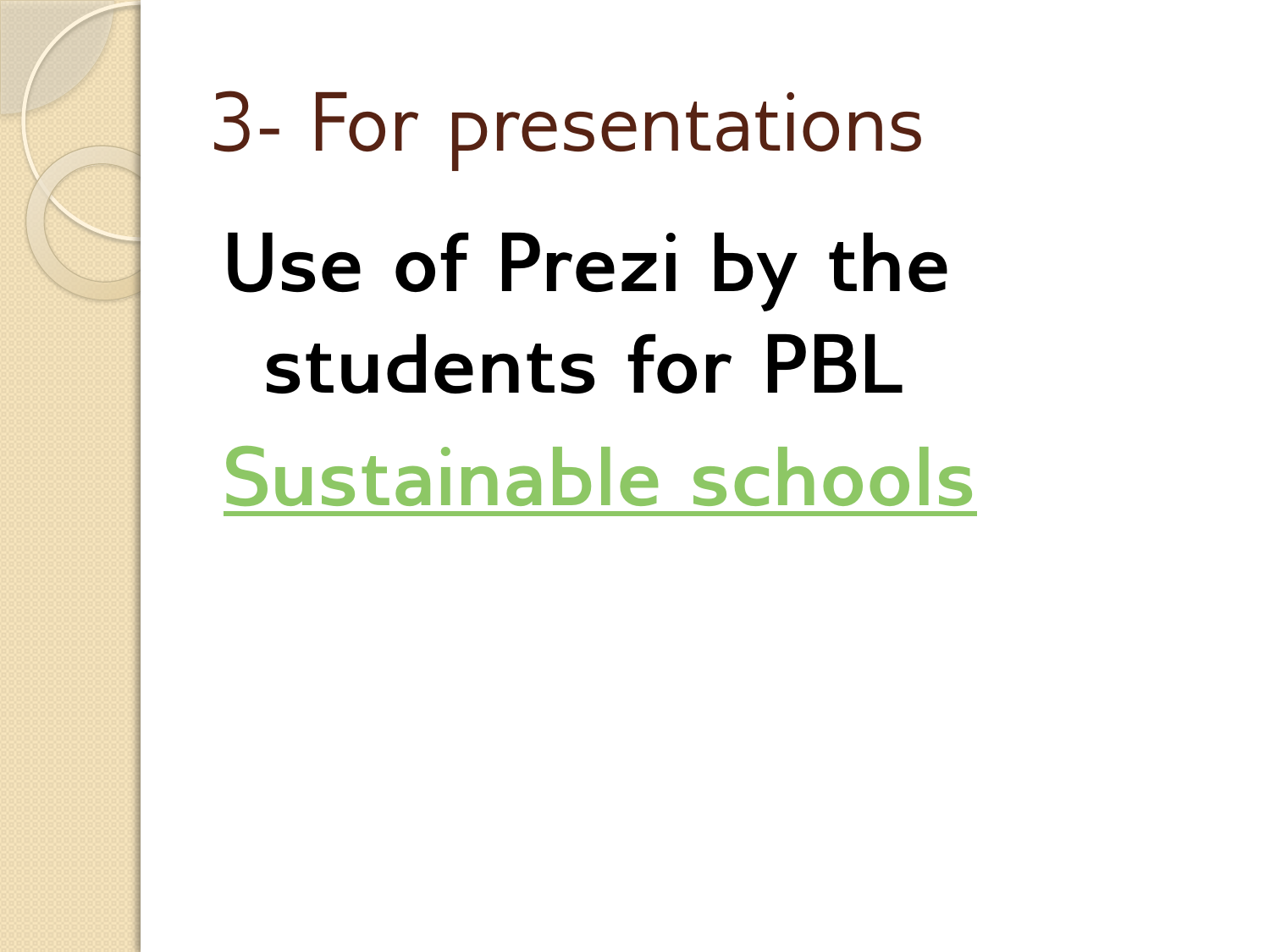

# 3- For presentations
Use of Prezi by the students for PBL
Sustainable schools